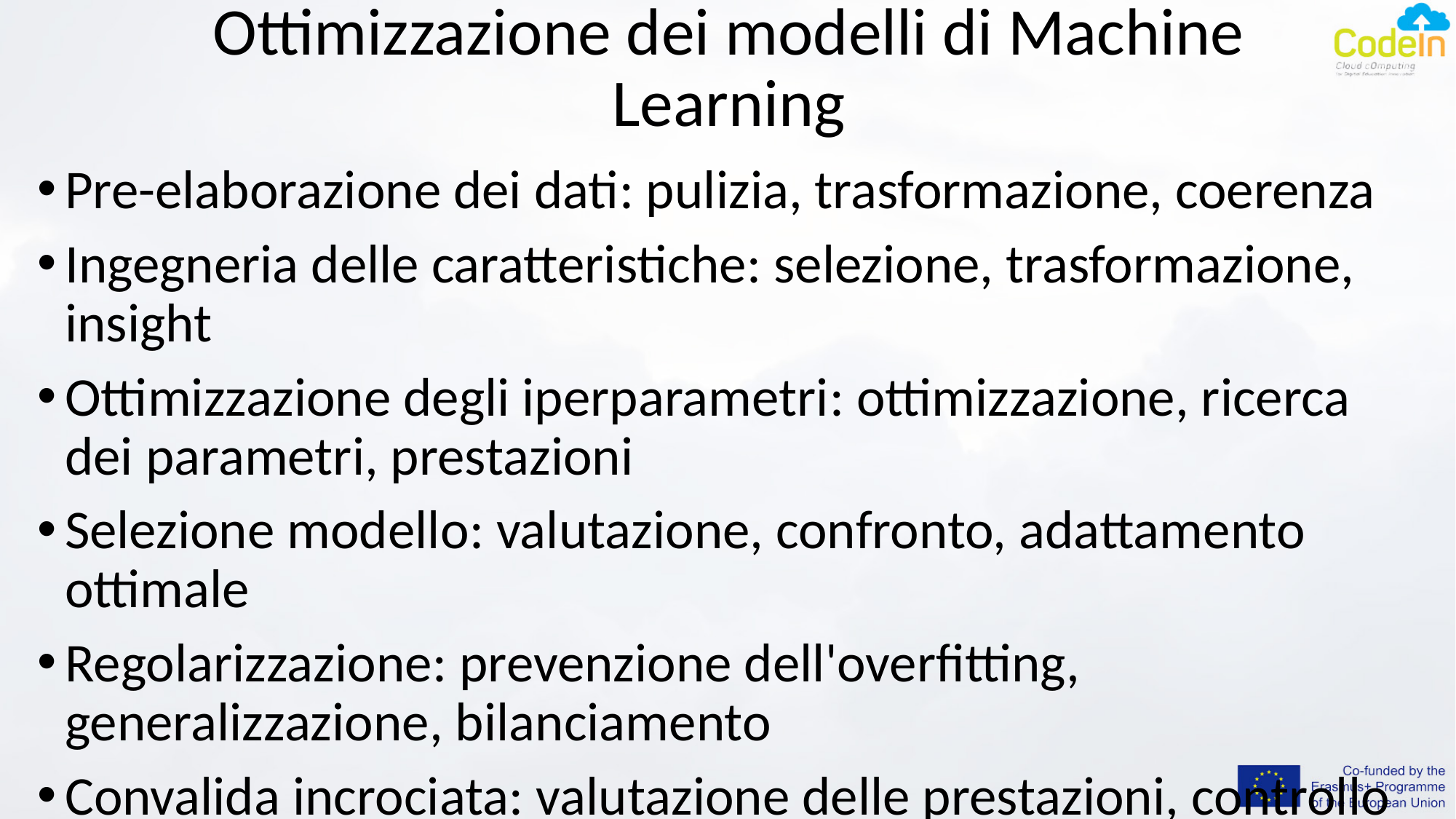

# Ottimizzazione dei modelli di Machine Learning
Pre-elaborazione dei dati: pulizia, trasformazione, coerenza
Ingegneria delle caratteristiche: selezione, trasformazione, insight
Ottimizzazione degli iperparametri: ottimizzazione, ricerca dei parametri, prestazioni
Selezione modello: valutazione, confronto, adattamento ottimale
Regolarizzazione: prevenzione dell'overfitting, generalizzazione, bilanciamento
Convalida incrociata: valutazione delle prestazioni, controllo della generalizzazione, valutazione del modello